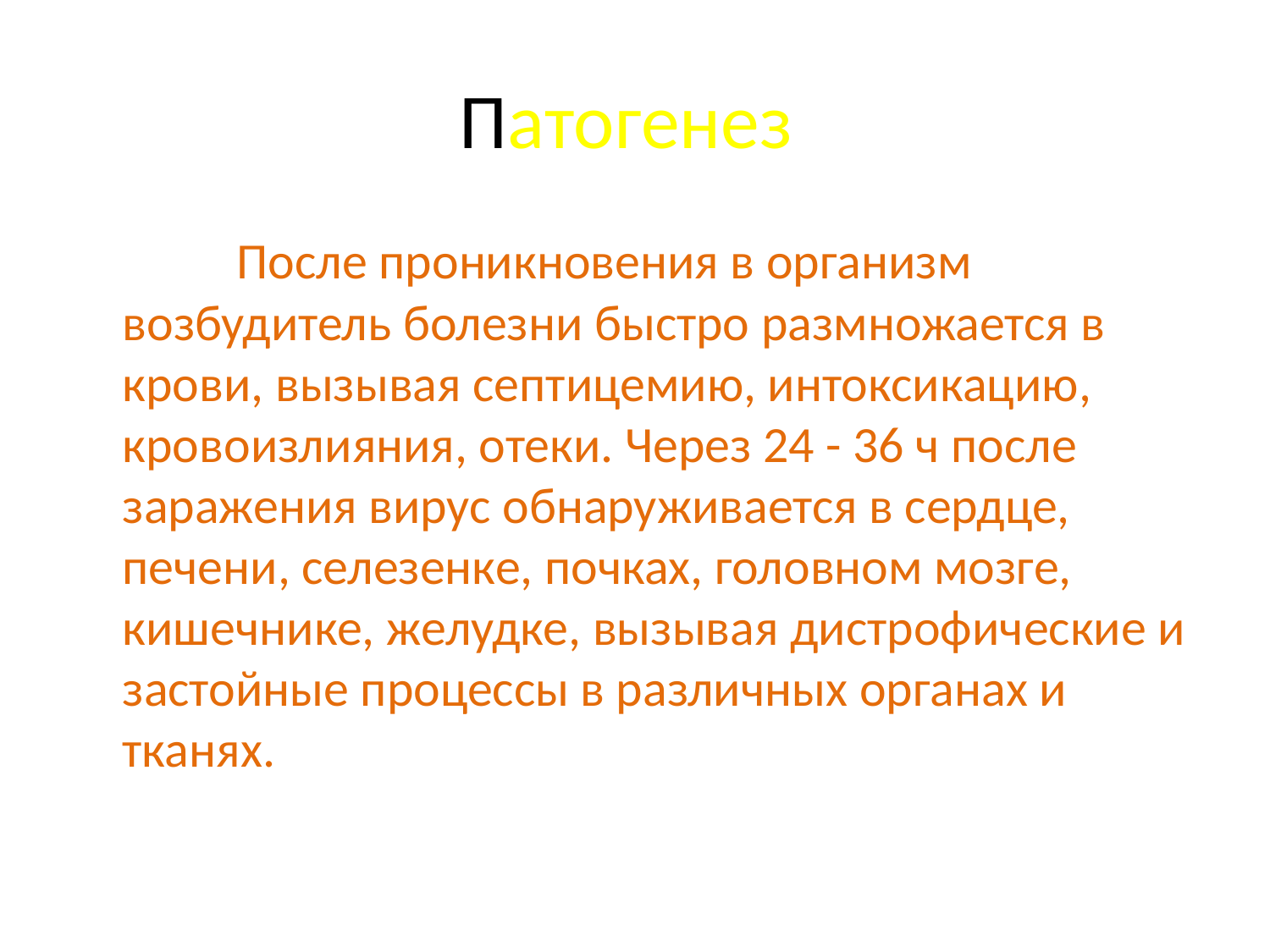

# Патогенез
		После проникновения в организм возбудитель болезни быстро размножается в крови, вызывая септицемию, интоксикацию, кровоизлияния, отеки. Через 24 - 36 ч после заражения вирус обнаруживается в сердце, печени, селезенке, почках, головном мозге, кишечнике, желудке, вызывая дистрофические и застойные процессы в различных органах и тканях.